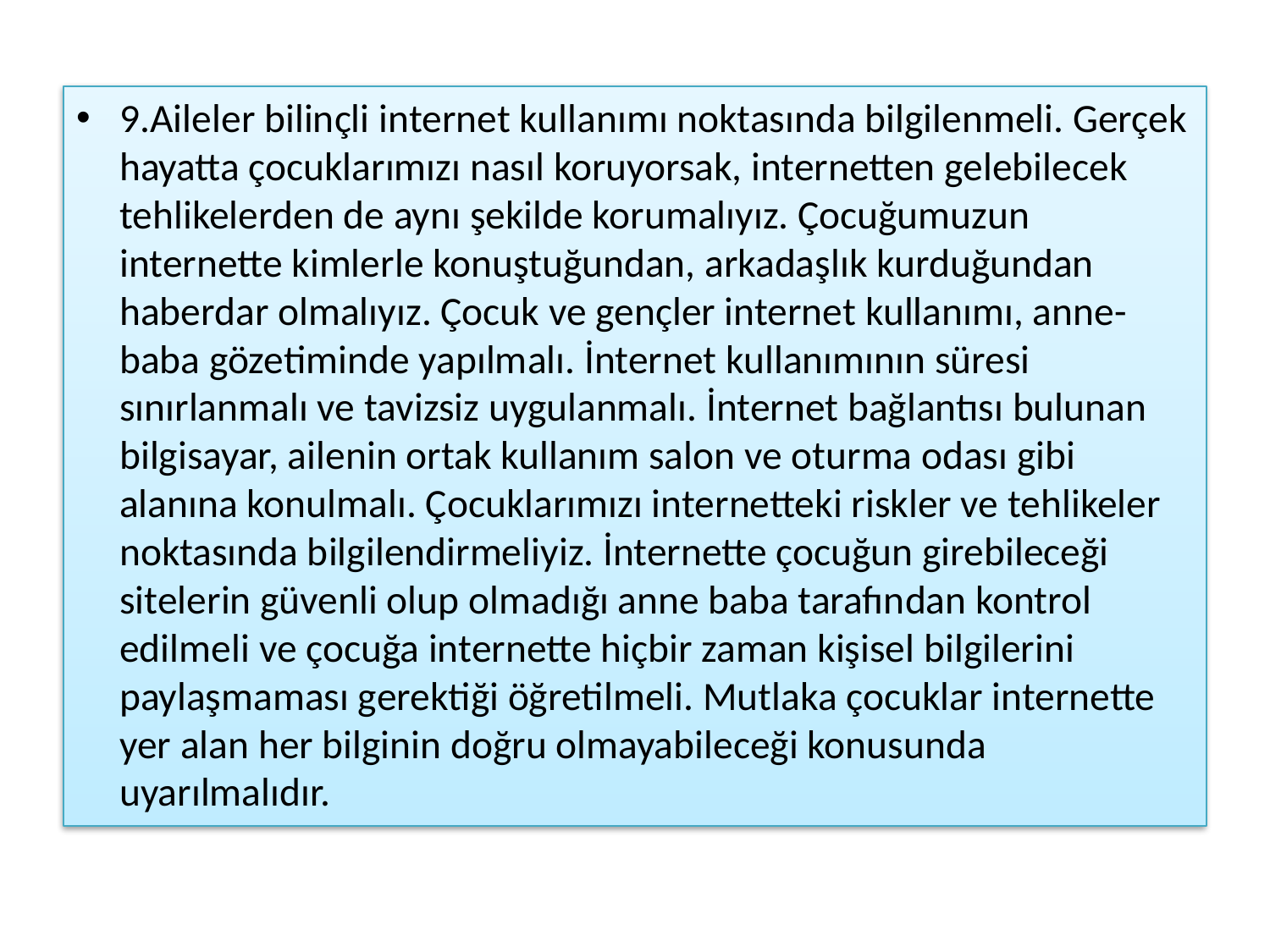

9.Aileler bilinçli internet kullanımı noktasında bilgilenmeli. Gerçek hayatta çocuklarımızı nasıl koruyorsak, internetten gelebilecek tehlikelerden de aynı şekilde korumalıyız. Çocuğumuzun internette kimlerle konuştuğundan, arkadaşlık kurduğundan haberdar olmalıyız. Çocuk ve gençler internet kullanımı, anne-baba gözetiminde yapılmalı. İnternet kullanımının süresi sınırlanmalı ve tavizsiz uygulanmalı. İnternet bağlantısı bulunan bilgisayar, ailenin ortak kullanım salon ve oturma odası gibi alanına konulmalı. Çocuklarımızı internetteki riskler ve tehlikeler noktasında bilgilendirmeliyiz. İnternette çocuğun girebileceği sitelerin güvenli olup olmadığı anne baba tarafından kontrol edilmeli ve çocuğa internette hiçbir zaman kişisel bilgilerini paylaşmaması gerektiği öğretilmeli. Mutlaka çocuklar internette yer alan her bilginin doğru olmayabileceği konusunda uyarılmalıdır.